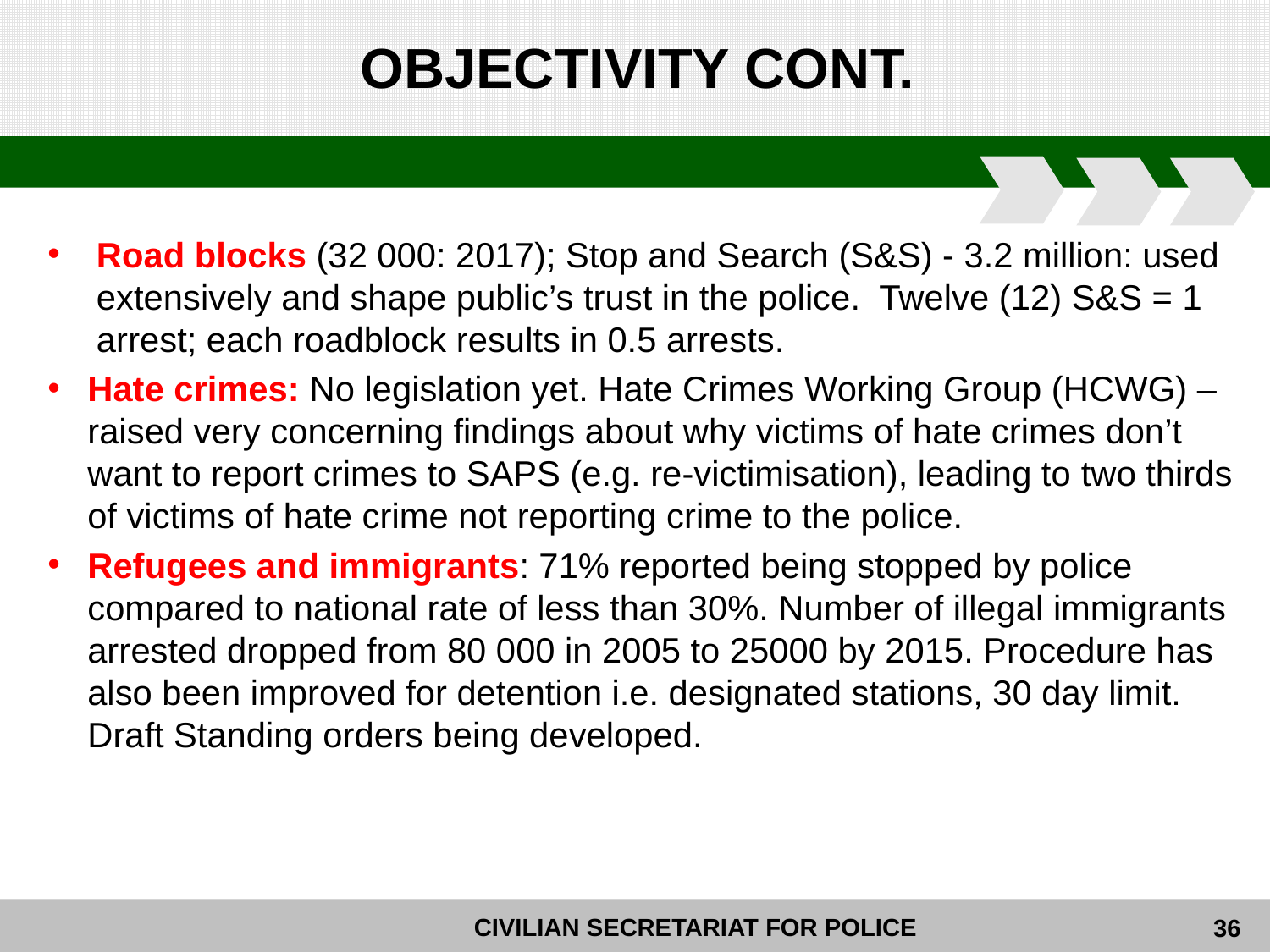

# OBJECTIVITY CONT.
Road blocks (32 000: 2017); Stop and Search (S&S) - 3.2 million: used extensively and shape public’s trust in the police.  Twelve (12) S&S = 1 arrest; each roadblock results in 0.5 arrests.
Hate crimes: No legislation yet. Hate Crimes Working Group (HCWG) – raised very concerning findings about why victims of hate crimes don’t want to report crimes to SAPS (e.g. re-victimisation), leading to two thirds of victims of hate crime not reporting crime to the police.
Refugees and immigrants: 71% reported being stopped by police compared to national rate of less than 30%. Number of illegal immigrants arrested dropped from 80 000 in 2005 to 25000 by 2015. Procedure has also been improved for detention i.e. designated stations, 30 day limit. Draft Standing orders being developed.

36